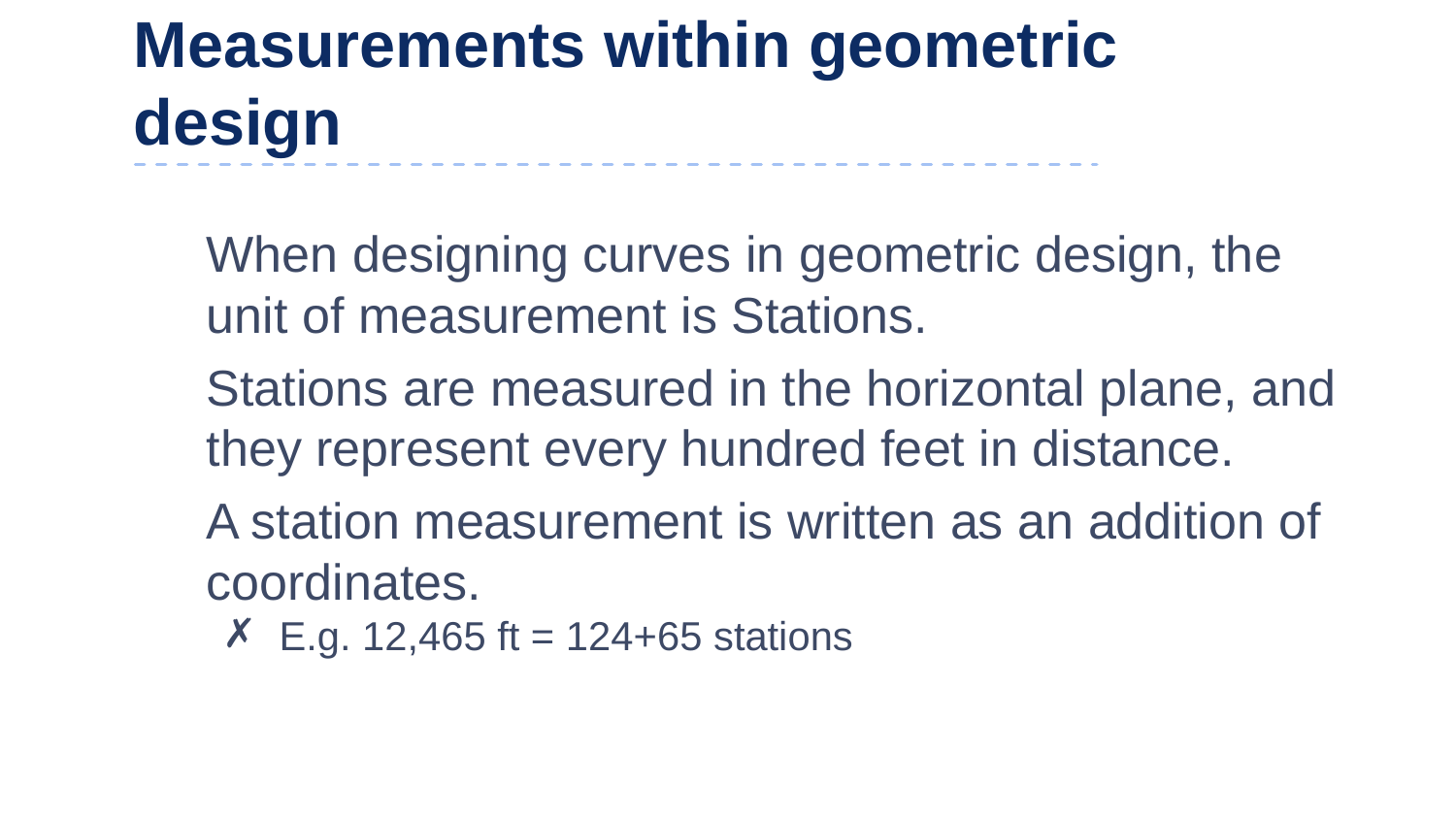

# Measurements within geometric design
When designing curves in geometric design, the unit of measurement is Stations.
Stations are measured in the horizontal plane, and they represent every hundred feet in distance.
A station measurement is written as an addition of coordinates.
E.g. 12,465 ft = 124+65 stations